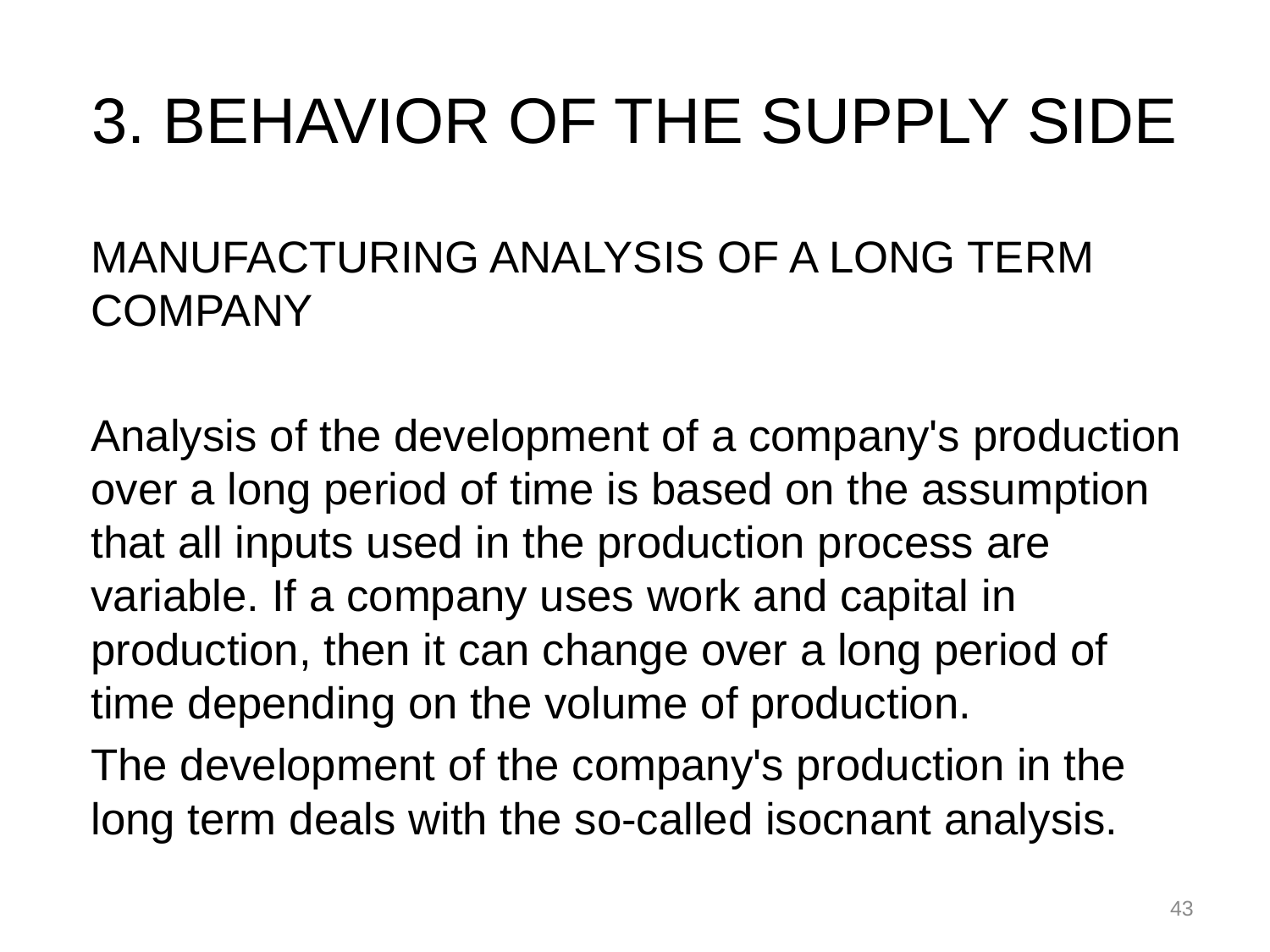

# 3. BEHAVIOR OF THE SUPPLY SIDE
MANUFACTURING ANALYSIS OF A LONG TERM COMPANY

Analysis of the development of a company's production over a long period of time is based on the assumption that all inputs used in the production process are variable. If a company uses work and capital in production, then it can change over a long period of time depending on the volume of production.
The development of the company's production in the long term deals with the so-called isocnant analysis.
43